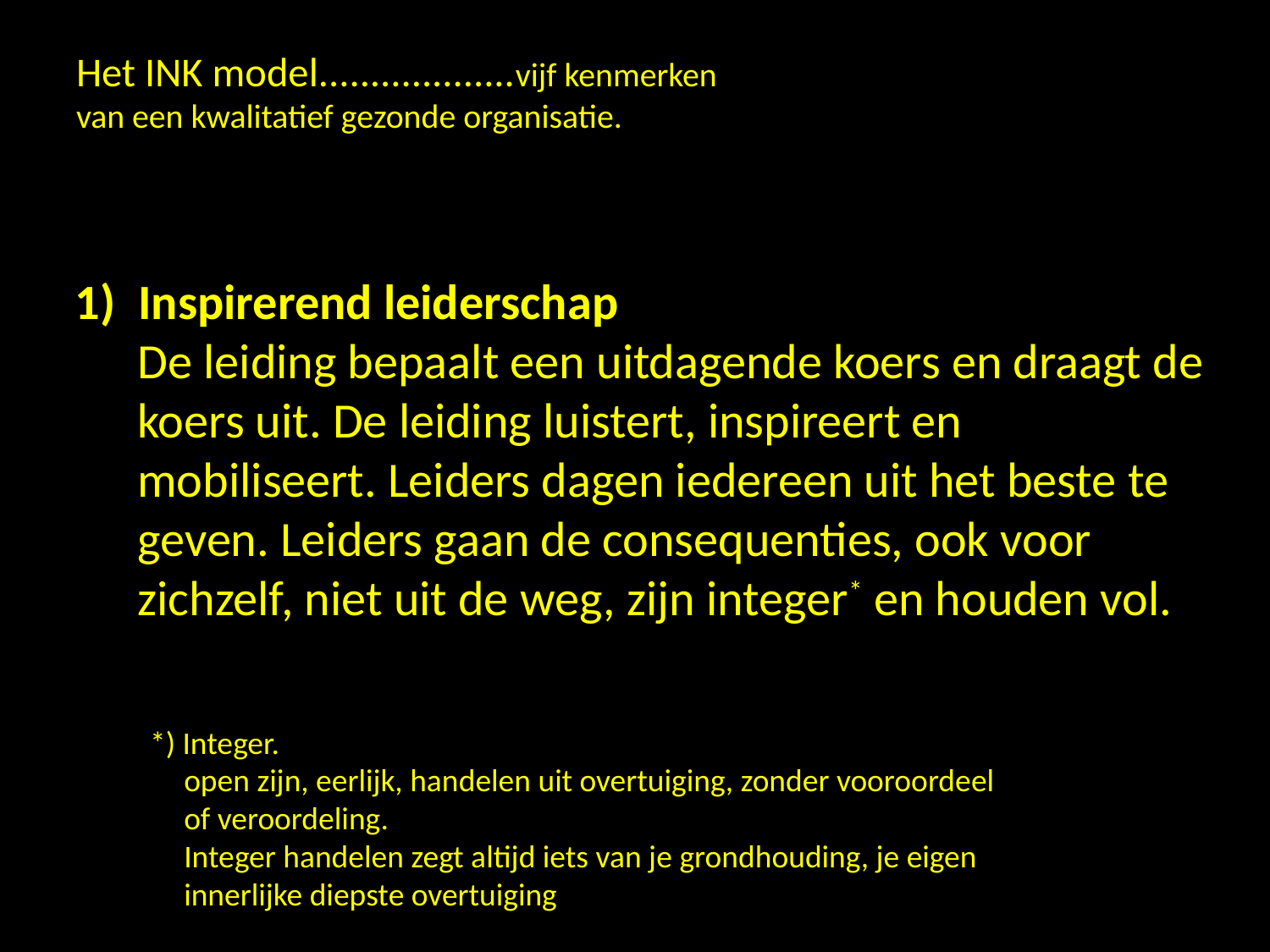

# Het INK model...................vijf kenmerken van een kwalitatief gezonde organisatie.
Inspirerend leiderschap
	De leiding bepaalt een uitdagende koers en draagt de koers uit. De leiding luistert, inspireert en mobiliseert. Leiders dagen iedereen uit het beste te geven. Leiders gaan de consequenties, ook voor zichzelf, niet uit de weg, zijn integer* en houden vol.
*) Integer.
open zijn, eerlijk, handelen uit overtuiging, zonder vooroordeel of veroordeling.
Integer handelen zegt altijd iets van je grondhouding, je eigen innerlijke diepste overtuiging